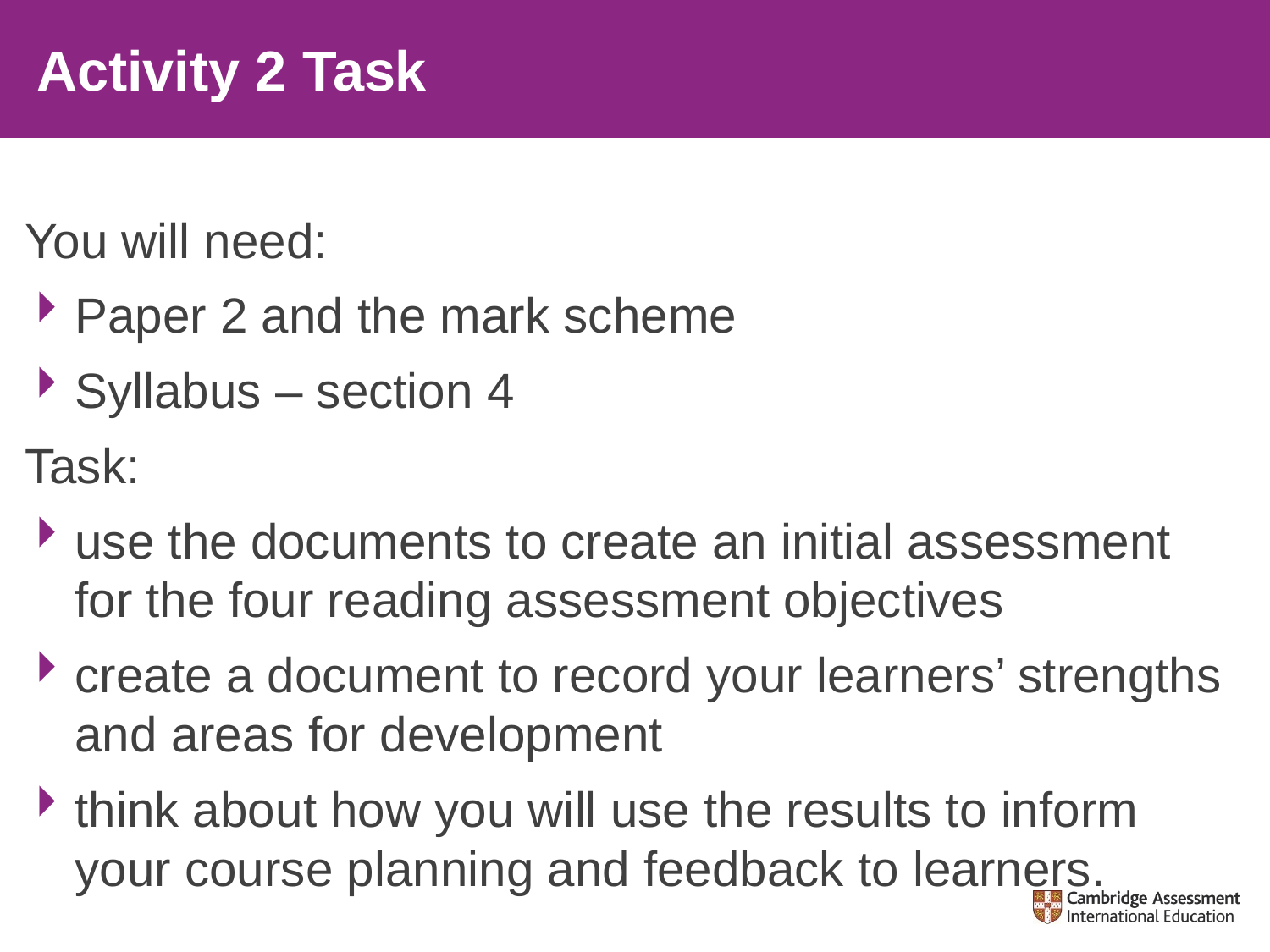

# Activity 2 Task
You will need:
Paper 2 and the mark scheme
Syllabus – section 4
Task:
use the documents to create an initial assessment for the four reading assessment objectives
create a document to record your learners’ strengths and areas for development
think about how you will use the results to inform your course planning and feedback to learners.